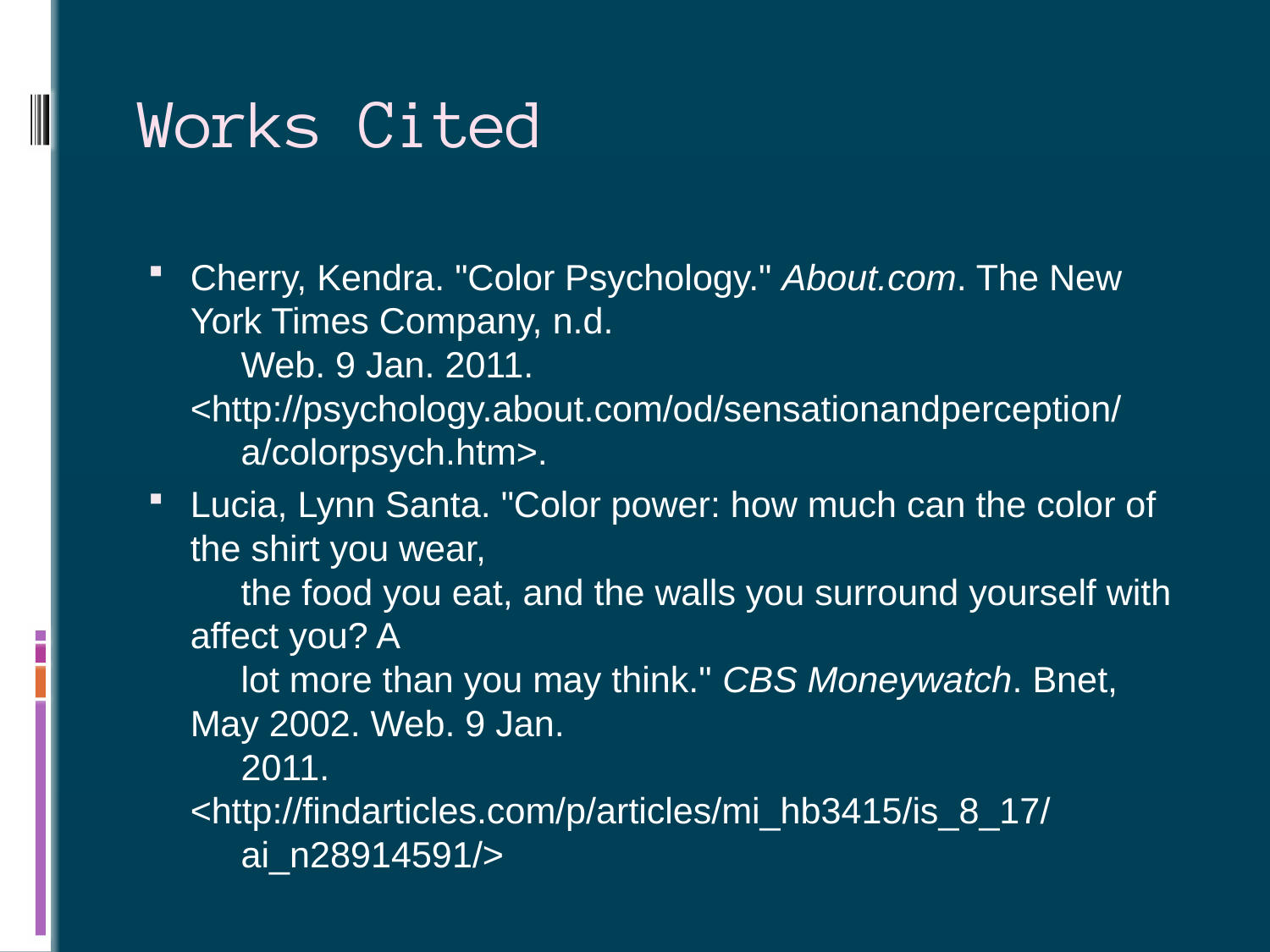

# Works Cited
Cherry, Kendra. "Color Psychology." About.com. The New York Times Company, n.d.
     Web. 9 Jan. 2011. <http://psychology.about.com/od/sensationandperception/
     a/colorpsych.htm>.
Lucia, Lynn Santa. "Color power: how much can the color of the shirt you wear,
     the food you eat, and the walls you surround yourself with affect you? A
     lot more than you may think." CBS Moneywatch. Bnet, May 2002. Web. 9 Jan.
     2011. <http://findarticles.com/p/articles/mi_hb3415/is_8_17/
     ai_n28914591/>